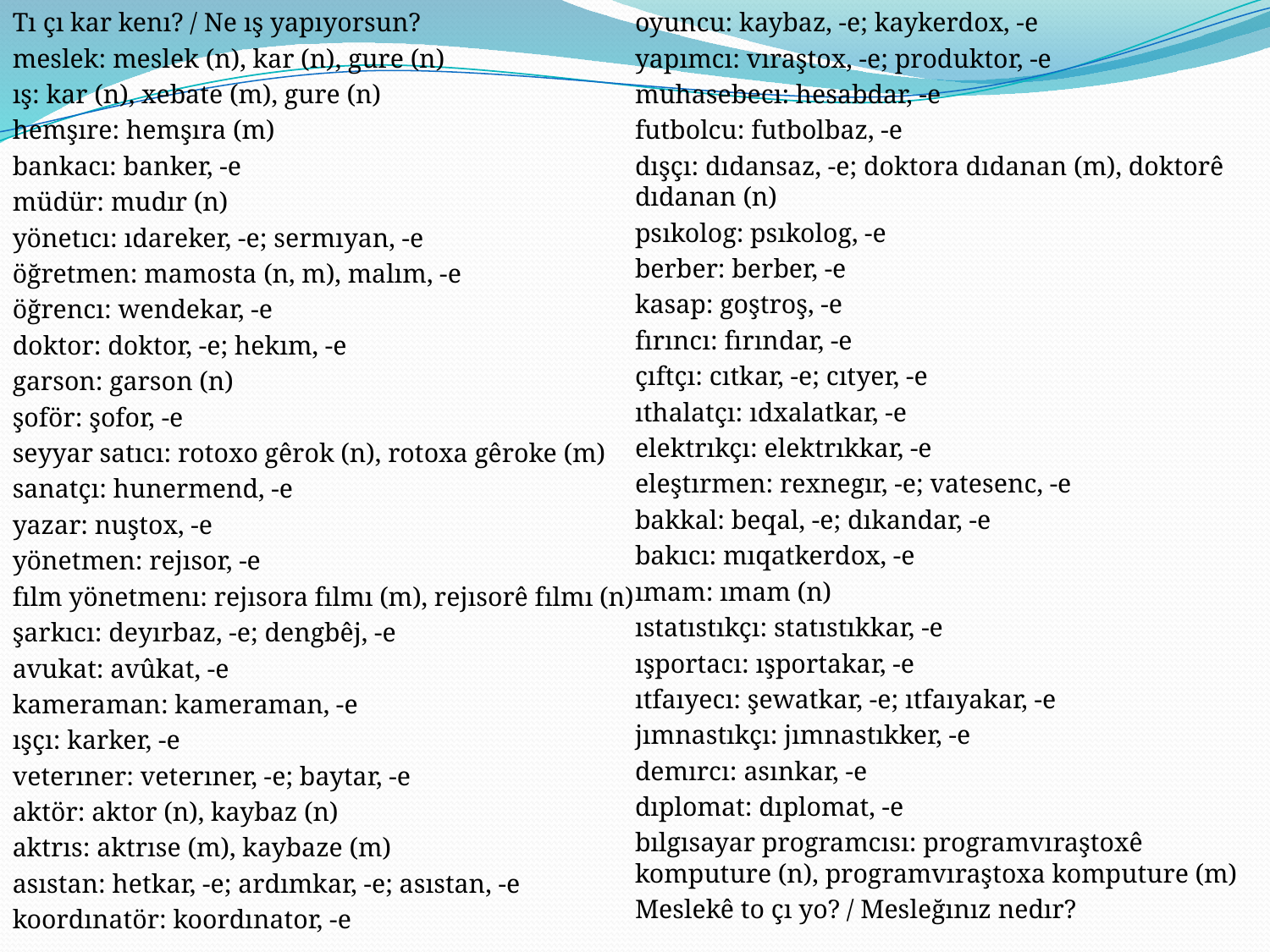

Tı çı kar kenı? / Ne ış yapıyorsun?
meslek: meslek (n), kar (n), gure (n)
ış: kar (n), xebate (m), gure (n)
hemşıre: hemşıra (m)
bankacı: banker, -e
müdür: mudır (n)
yönetıcı: ıdareker, -e; sermıyan, -e
öğretmen: mamosta (n, m), malım, -e
öğrencı: wendekar, -e
doktor: doktor, -e; hekım, -e
garson: garson (n)
şoför: şofor, -e
seyyar satıcı: rotoxo gêrok (n), rotoxa gêroke (m)
sanatçı: hunermend, -e
yazar: nuştox, -e
yönetmen: rejısor, -e
fılm yönetmenı: rejısora fılmı (m), rejısorê fılmı (n)
şarkıcı: deyırbaz, -e; dengbêj, -e
avukat: avûkat, -e
kameraman: kameraman, -e
ışçı: karker, -e
veterıner: veterıner, -e; baytar, -e
aktör: aktor (n), kaybaz (n)
aktrıs: aktrıse (m), kaybaze (m)
asıstan: hetkar, -e; ardımkar, -e; asıstan, -e
koordınatör: koordınator, -e
oyuncu: kaybaz, -e; kaykerdox, -e
yapımcı: vıraştox, -e; produktor, -e
muhasebecı: hesabdar, -e
futbolcu: futbolbaz, -e
dışçı: dıdansaz, -e; doktora dıdanan (m), doktorê dıdanan (n)
psıkolog: psıkolog, -e
berber: berber, -e
kasap: goştroş, -e
fırıncı: fırındar, -e
çıftçı: cıtkar, -e; cıtyer, -e
ıthalatçı: ıdxalatkar, -e
elektrıkçı: elektrıkkar, -e
eleştırmen: rexnegır, -e; vatesenc, -e
bakkal: beqal, -e; dıkandar, -e
bakıcı: mıqatkerdox, -e
ımam: ımam (n)
ıstatıstıkçı: statıstıkkar, -e
ışportacı: ışportakar, -e
ıtfaıyecı: şewatkar, -e; ıtfaıyakar, -e
jımnastıkçı: jımnastıkker, -e
demırcı: asınkar, -e
dıplomat: dıplomat, -e
bılgısayar programcısı: programvıraştoxê komputure (n), programvıraştoxa komputure (m)
Meslekê to çı yo? / Mesleğınız nedır?